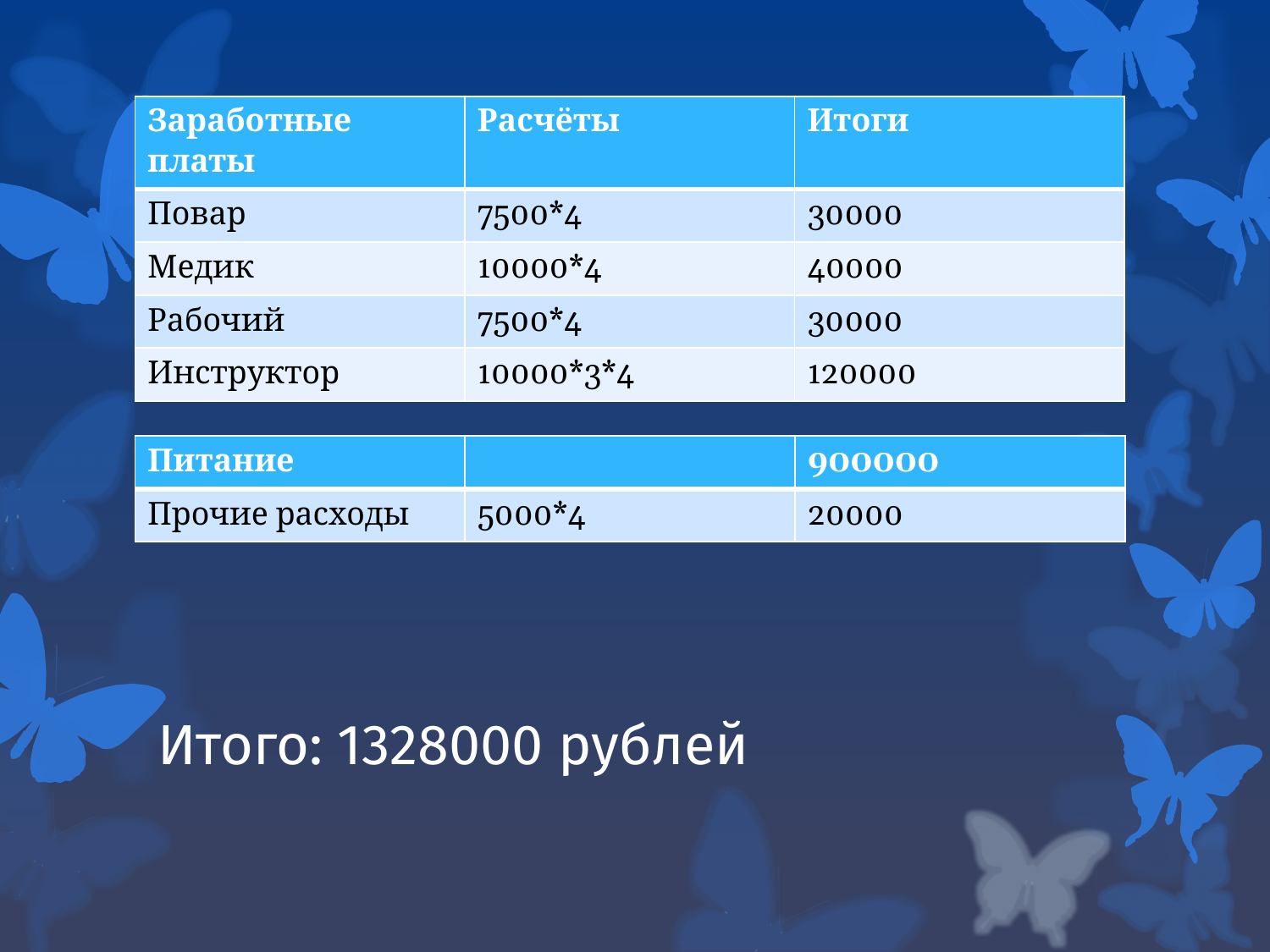

| Заработные платы | Расчёты | Итоги |
| --- | --- | --- |
| Повар | 7500\*4 | 30000 |
| Медик | 10000\*4 | 40000 |
| Рабочий | 7500\*4 | 30000 |
| Инструктор | 10000\*3\*4 | 120000 |
| Питание |  | 900000 |
| --- | --- | --- |
| Прочие расходы | 5000\*4 | 20000 |
# Итого: 1328000 рублей